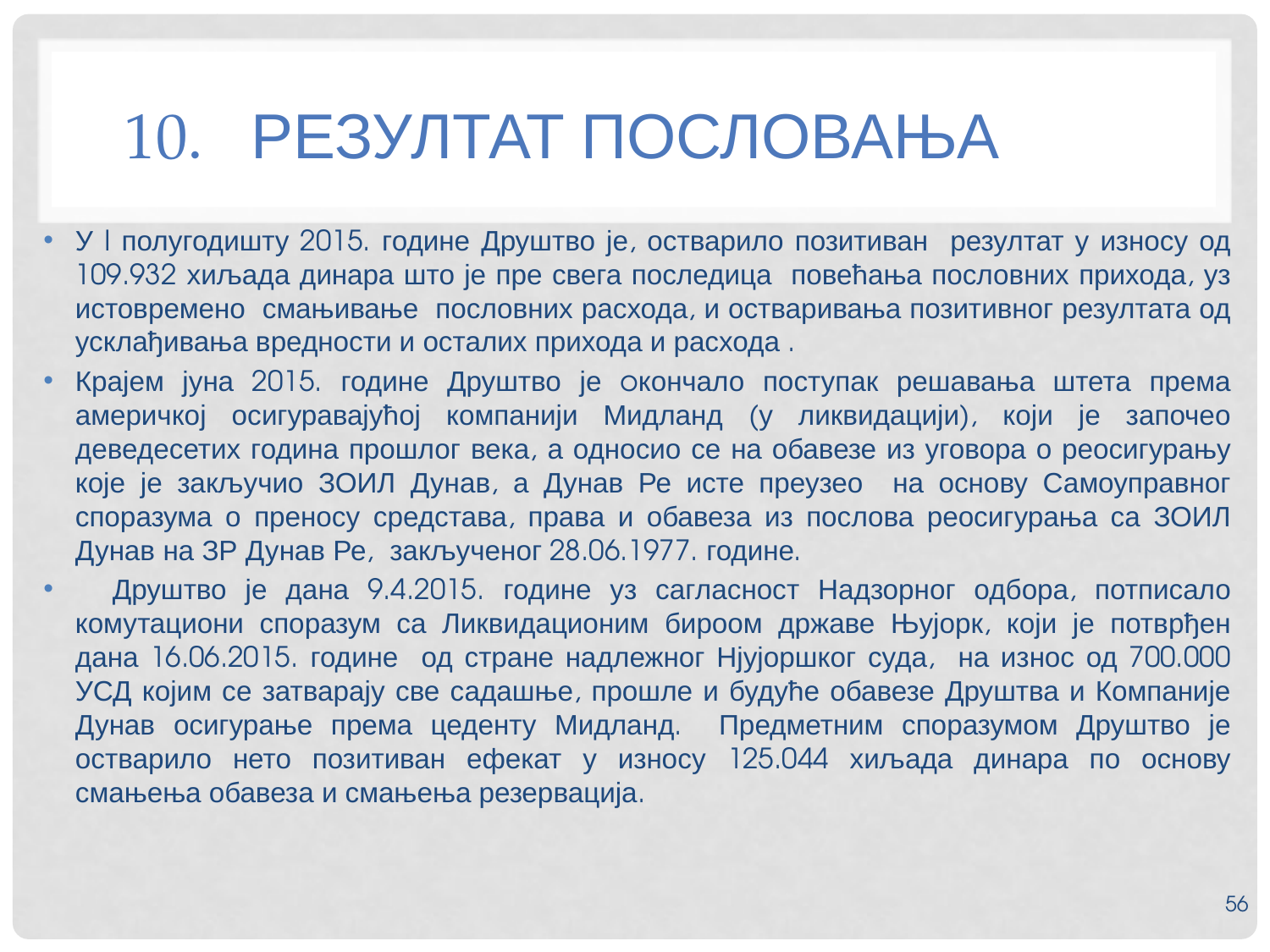

# 10.	РЕЗУЛТАТ ПОСЛОВАЊА
У I полугодишту 2015. године Друштво је, остварило позитиван  резултат у износу од 109.932 хиљада динара што је пре свега последица  повећања пословних прихода, уз истовремено  смањивање  пословних расхода, и остваривања позитивног резултата од усклађивања вредности и осталих прихода и расхода .
Крајем јуна 2015. године Друштво је oкончало поступак решавања штета према америчкој осигуравајућој компанији Мидланд (у ликвидацији), који је започео деведесетих година прошлог века, а односио се на обавезе из уговора о реосигурању које је закључио ЗОИЛ Дунав, а Дунав Ре исте преузео  на основу Самоуправног споразума о преносу средстава, права и обавеза из послова реосигурања са ЗОИЛ Дунав на ЗР Дунав Ре,  закљученог 28.06.1977. године.
  Друштво је дана 9.4.2015. године уз сагласност Надзорног одбора, потписало комутациони споразум са Ликвидационим бироом државе Њујорк, који је потврђен дана 16.06.2015. године  од стране надлежног Нјујоршког суда,  на износ од 700.000 УСД којим се затварају све садашње, прошле и будуће обавезе Друштва и Компаније Дунав осигурање према цеденту Мидланд.  Предметним споразумом Друштво је остварило нето позитиван ефекат у износу 125.044 хиљада динара по основу смањења обавеза и смањења резервација.
56